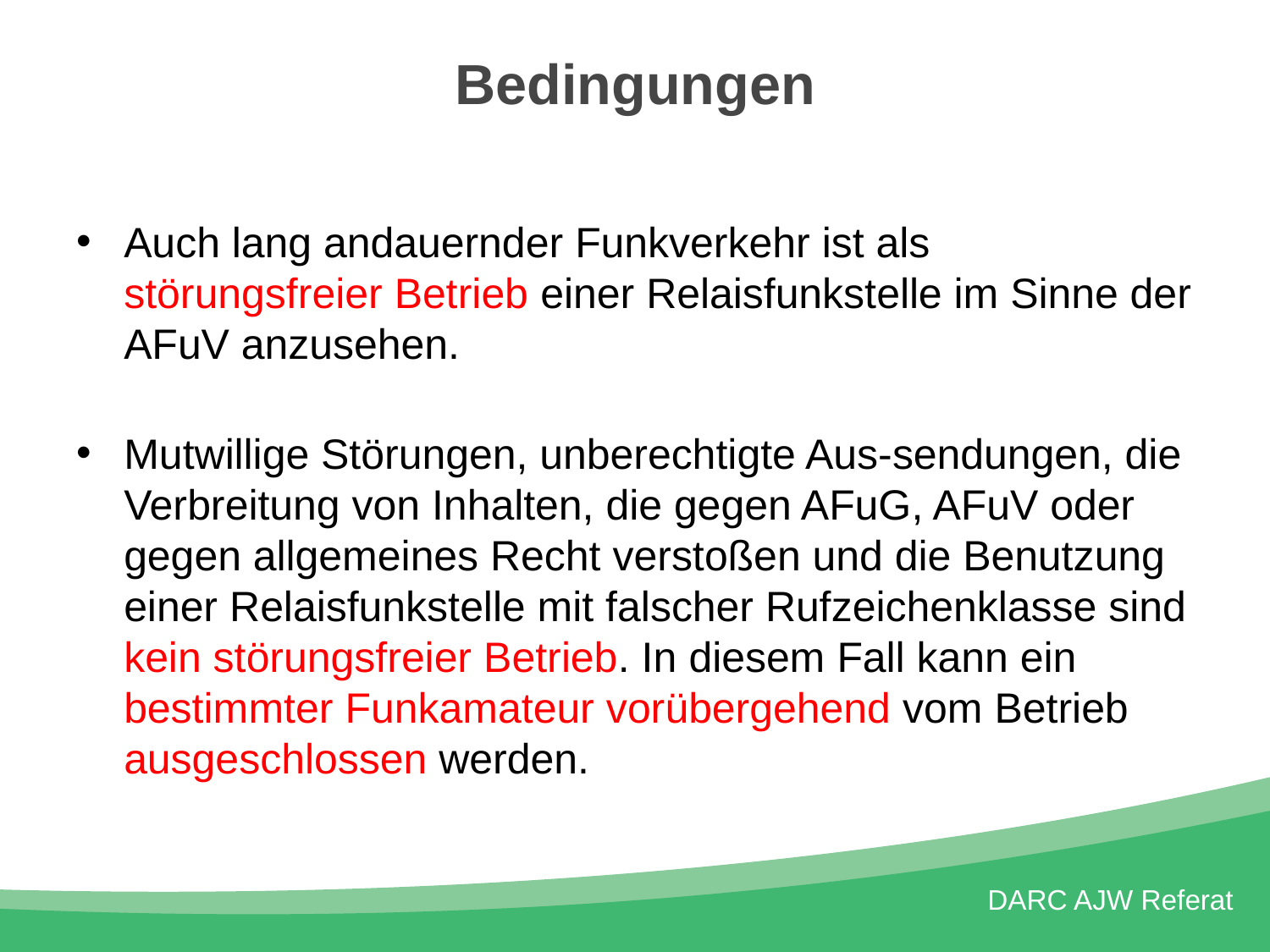

# Bedingungen

Auch lang andauernder Funkverkehr ist als störungsfreier Betrieb einer Relaisfunkstelle im Sinne der AFuV anzusehen.
Mutwillige Störungen, unberechtigte Aus-sendungen, die Verbreitung von Inhalten, die gegen AFuG, AFuV oder gegen allgemeines Recht verstoßen und die Benutzung einer Relaisfunkstelle mit falscher Rufzeichenklasse sind kein störungsfreier Betrieb. In diesem Fall kann ein bestimmter Funkamateur vorübergehend vom Betrieb ausgeschlossen werden.